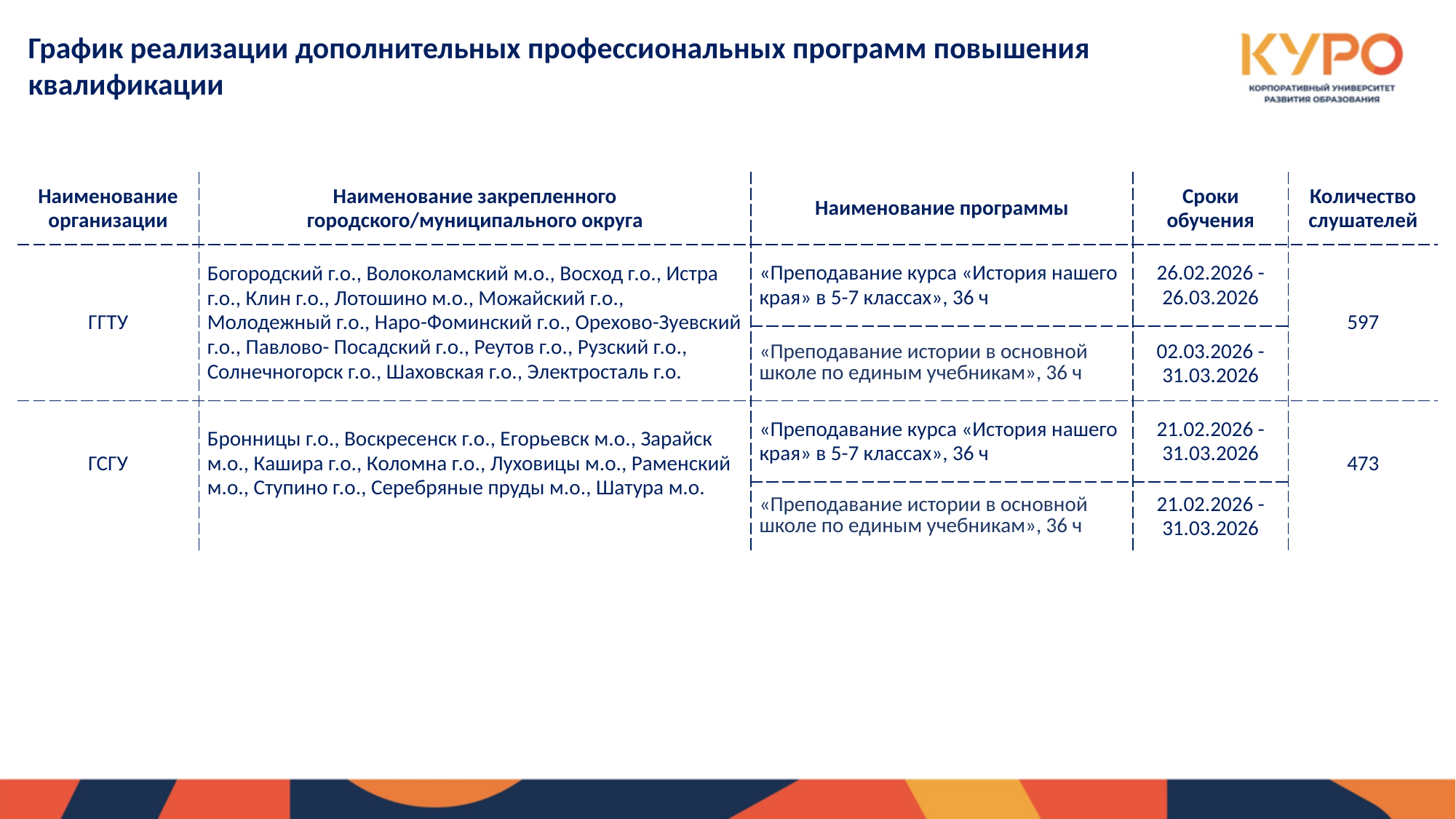

График реализации дополнительных профессиональных программ повышения квалификации
| Наименование организации | Наименование закрепленного городского/муниципального округа | Наименование программы | Сроки обучения | Количество слушателей |
| --- | --- | --- | --- | --- |
| ГГТУ | Богородский г.о., Волоколамский м.о., Восход г.о., Истра г.о., Клин г.о., Лотошино м.о., Можайский г.о., Молодежный г.о., Наро-Фоминский г.о., Орехово-Зуевский г.о., Павлово- Посадский г.о., Реутов г.о., Рузский г.о., Солнечногорск г.о., Шаховская г.о., Электросталь г.о. | «Преподавание курса «История нашего края» в 5-7 классах», 36 ч | 26.02.2026 - 26.03.2026 | 597 |
|  |  | «Преподавание истории в основной школе по единым учебникам», 36 ч | 02.03.2026 - 31.03.2026 |  |
| ГСГУ | Бронницы г.о., Воскресенск г.о., Егорьевск м.о., Зарайск м.о., Кашира г.о., Коломна г.о., Луховицы м.о., Раменский м.о., Ступино г.о., Серебряные пруды м.о., Шатура м.о. | «Преподавание курса «История нашего края» в 5-7 классах», 36 ч | 21.02.2026 -31.03.2026 | 473 |
|  |  | «Преподавание истории в основной школе по единым учебникам», 36 ч | 21.02.2026 - 31.03.2026 |  |